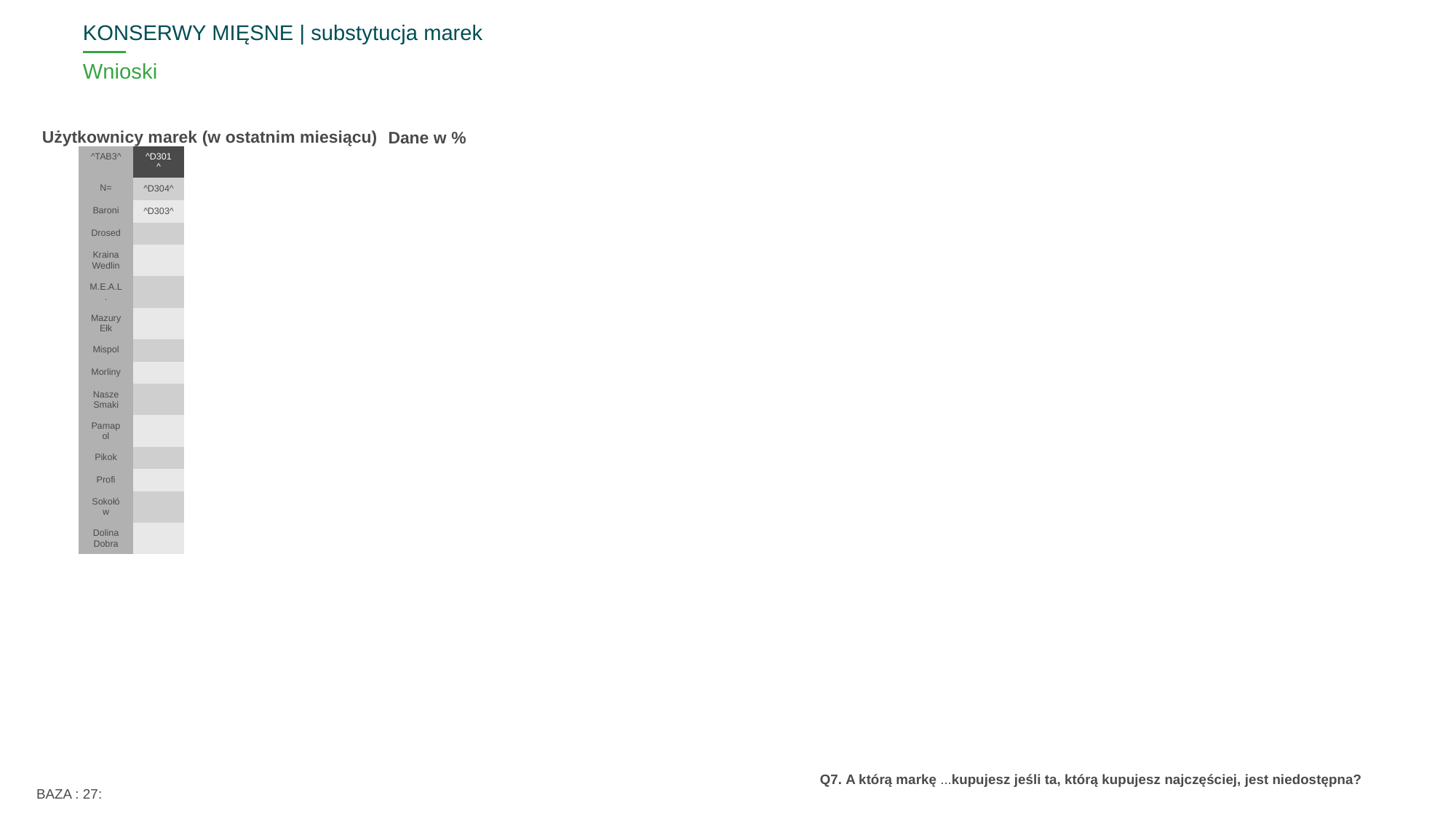

KONSERWY MIĘSNE | substytucja marek
# Wnioski
Użytkownicy marek (w ostatnim miesiącu)
Dane w %
| ^TAB3^ | ^D301^ |
| --- | --- |
| N= | ^D304^ |
| Baroni | ^D303^ |
| Drosed |  |
| Kraina Wedlin |  |
| M.E.A.L. |  |
| Mazury Ełk |  |
| Mispol |  |
| Morliny |  |
| Nasze Smaki |  |
| Pamapol |  |
| Pikok |  |
| Profi |  |
| Sokołów |  |
| Dolina Dobra |  |

BAZA : 27:
Q7. A którą markę ...kupujesz jeśli ta, którą kupujesz najczęściej, jest niedostępna?